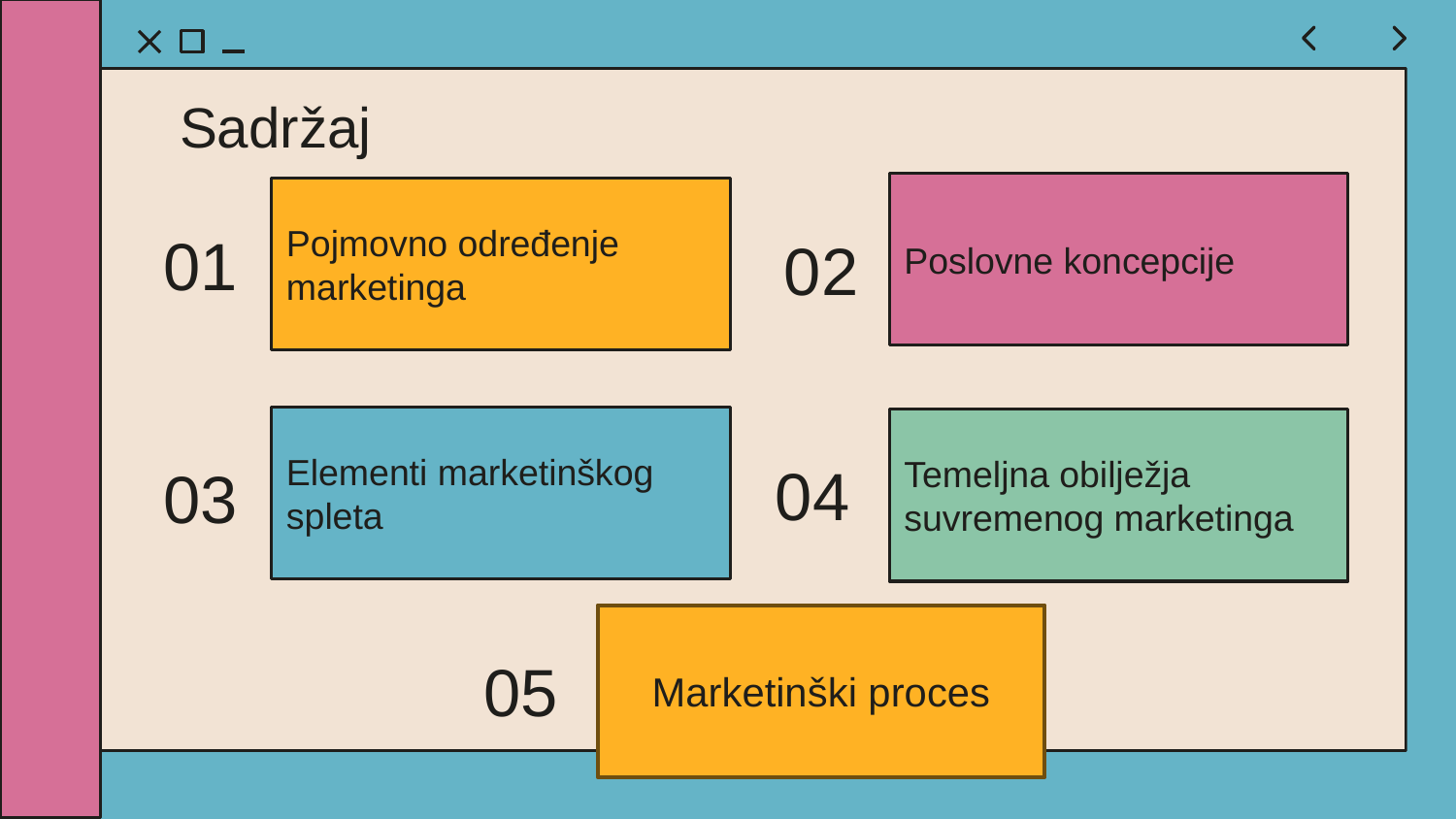

Sadržaj
# 01
02
Poslovne koncepcije
Pojmovno određenje marketinga
04
03
Elementi marketinškog spleta
Temeljna obilježja suvremenog marketinga
05
Marketinški proces